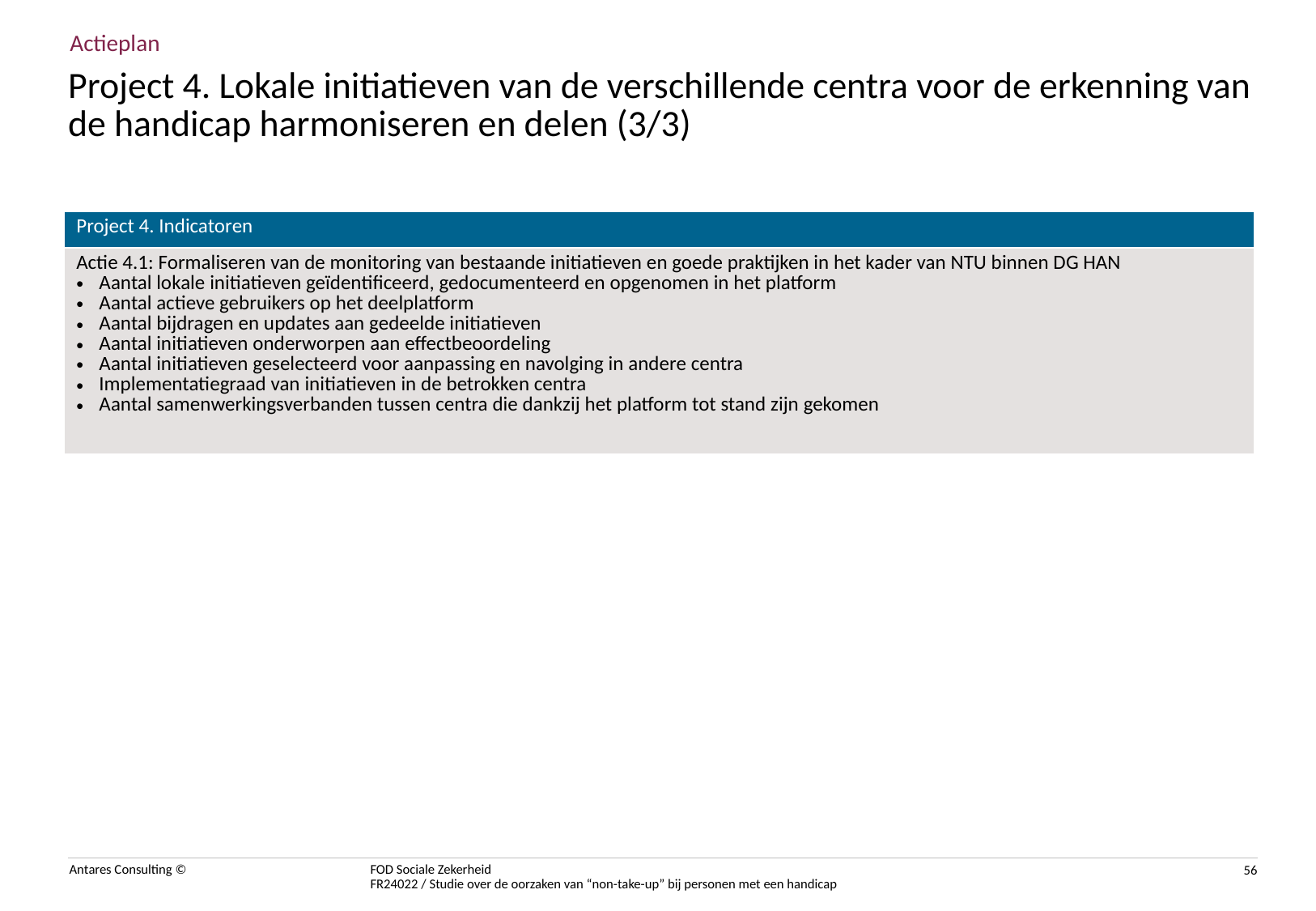

Actieplan
# Project 4. Lokale initiatieven van de verschillende centra voor de erkenning van de handicap harmoniseren en delen (3/3)
| Project 4. Indicatoren |
| --- |
| Actie 4.1: Formaliseren van de monitoring van bestaande initiatieven en goede praktijken in het kader van NTU binnen DG HAN Aantal lokale initiatieven geïdentificeerd, gedocumenteerd en opgenomen in het platform Aantal actieve gebruikers op het deelplatform Aantal bijdragen en updates aan gedeelde initiatieven Aantal initiatieven onderworpen aan effectbeoordeling Aantal initiatieven geselecteerd voor aanpassing en navolging in andere centra Implementatiegraad van initiatieven in de betrokken centra Aantal samenwerkingsverbanden tussen centra die dankzij het platform tot stand zijn gekomen |